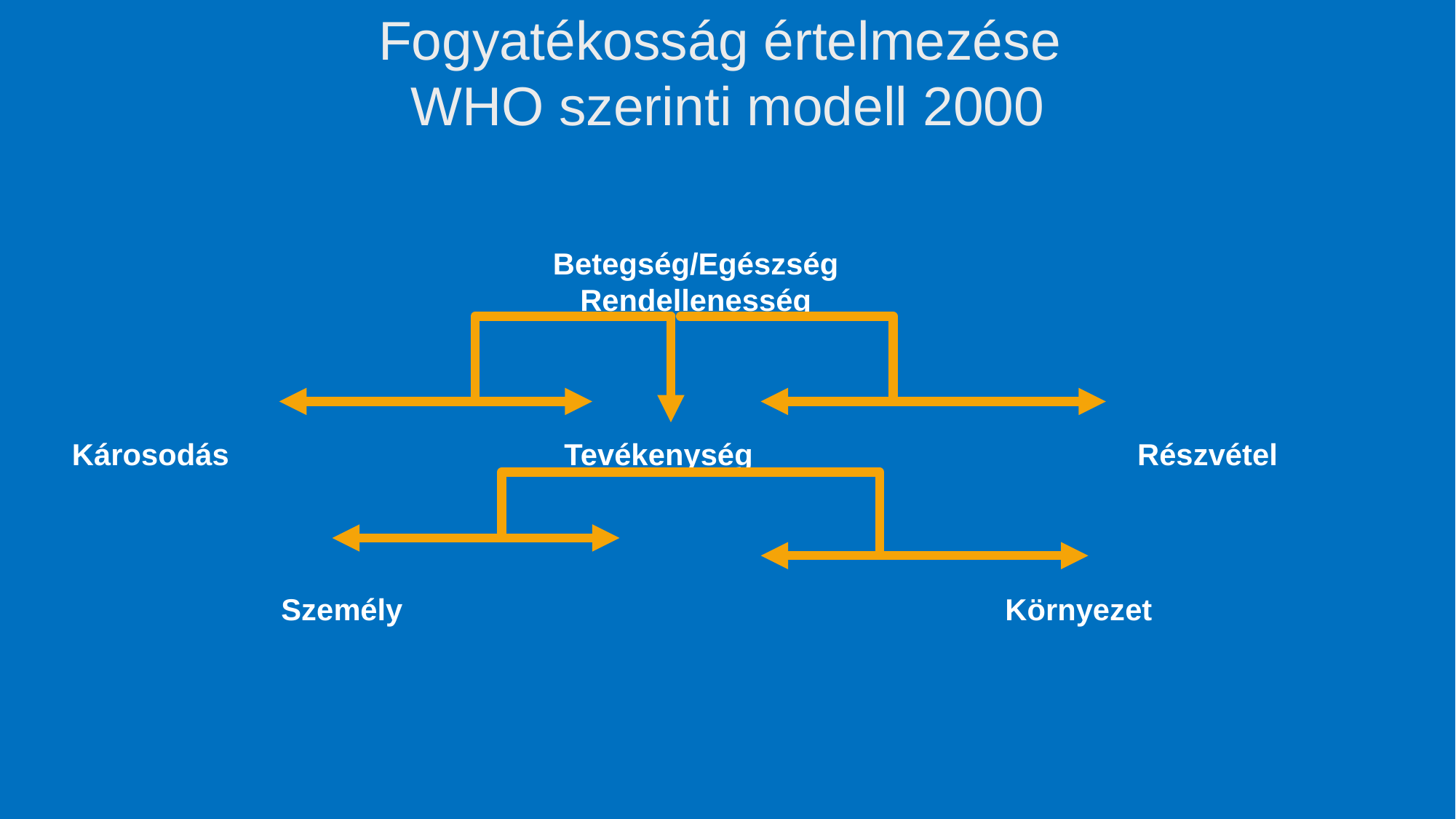

# Fogyatékosság értelmezése WHO szerinti modell 2000
Betegség/Egészség
Rendellenesség

Károsodás                                        Tevékenység                                             Részvétel

                         Személy                                                                        Környezet